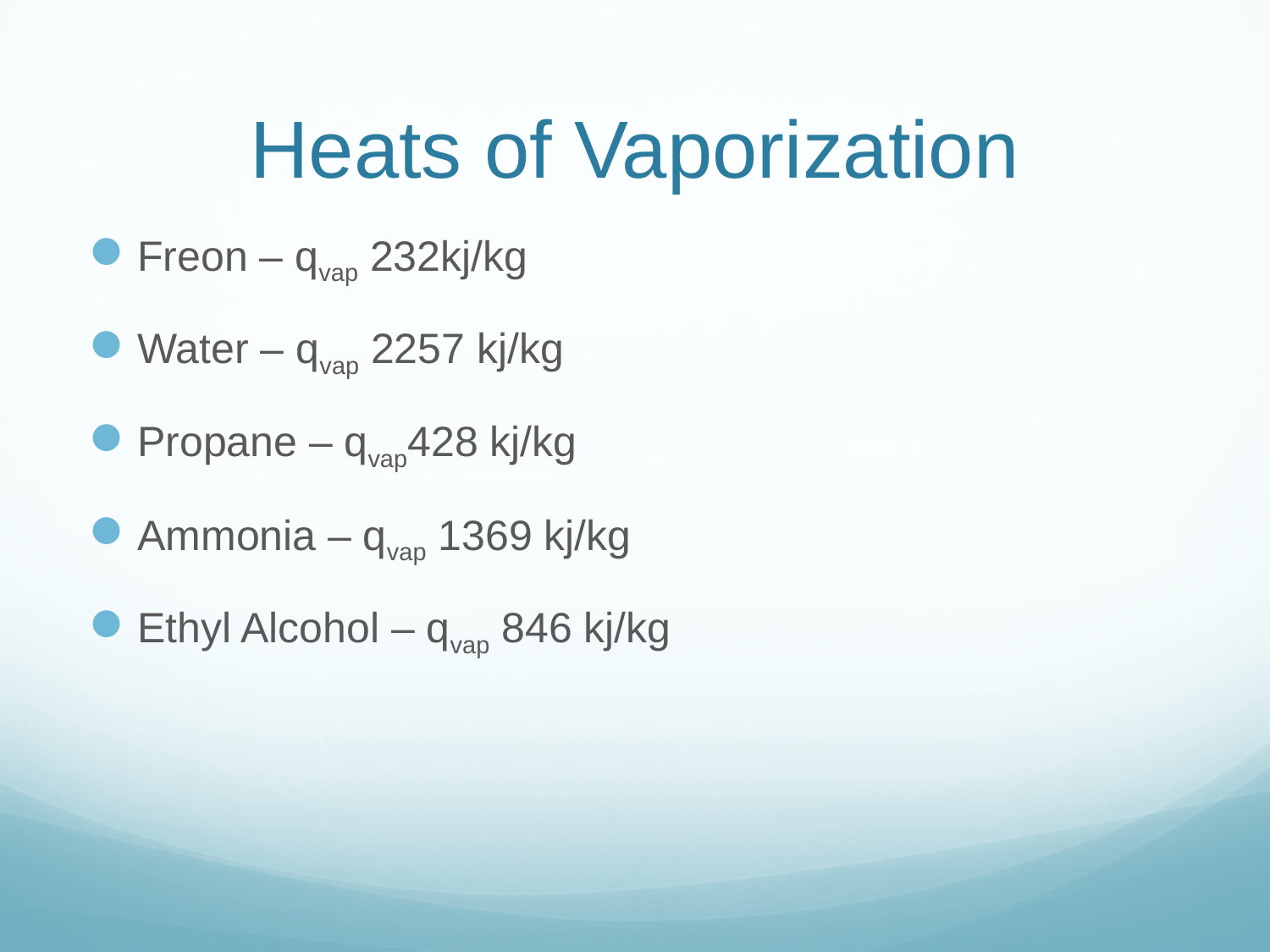

# Heats of Vaporization
Freon – qvap 232kj/kg
Water – qvap 2257 kj/kg
Propane – qvap428 kj/kg
Ammonia – qvap 1369 kj/kg
Ethyl Alcohol – qvap 846 kj/kg